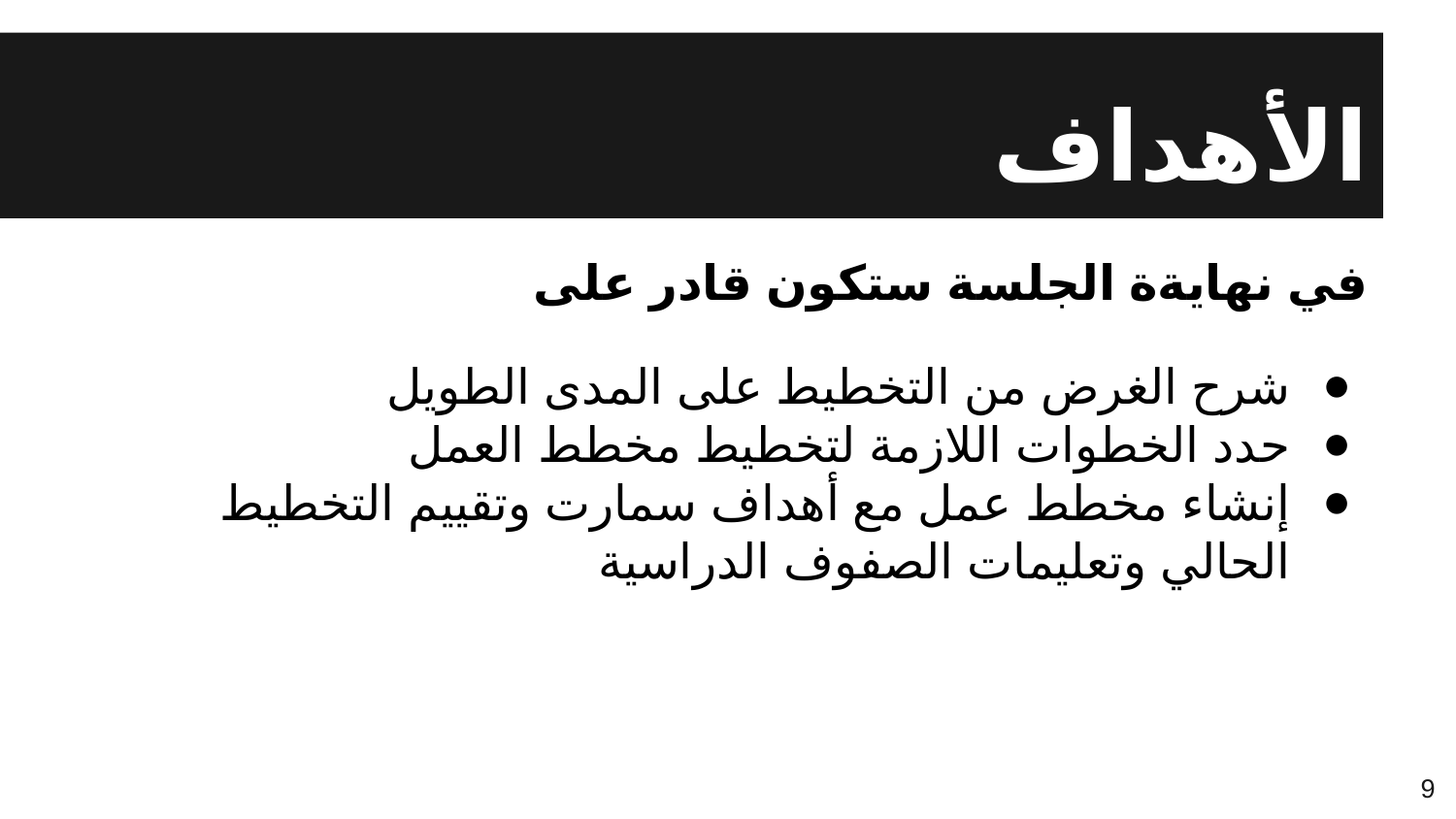

# الأهداف
في نهايةة الجلسة ستكون قادر على

شرح الغرض من التخطيط على المدى الطويل
حدد الخطوات اللازمة لتخطيط مخطط العمل
إنشاء مخطط عمل مع أهداف سمارت وتقييم التخطيط الحالي وتعليمات الصفوف الدراسية
9